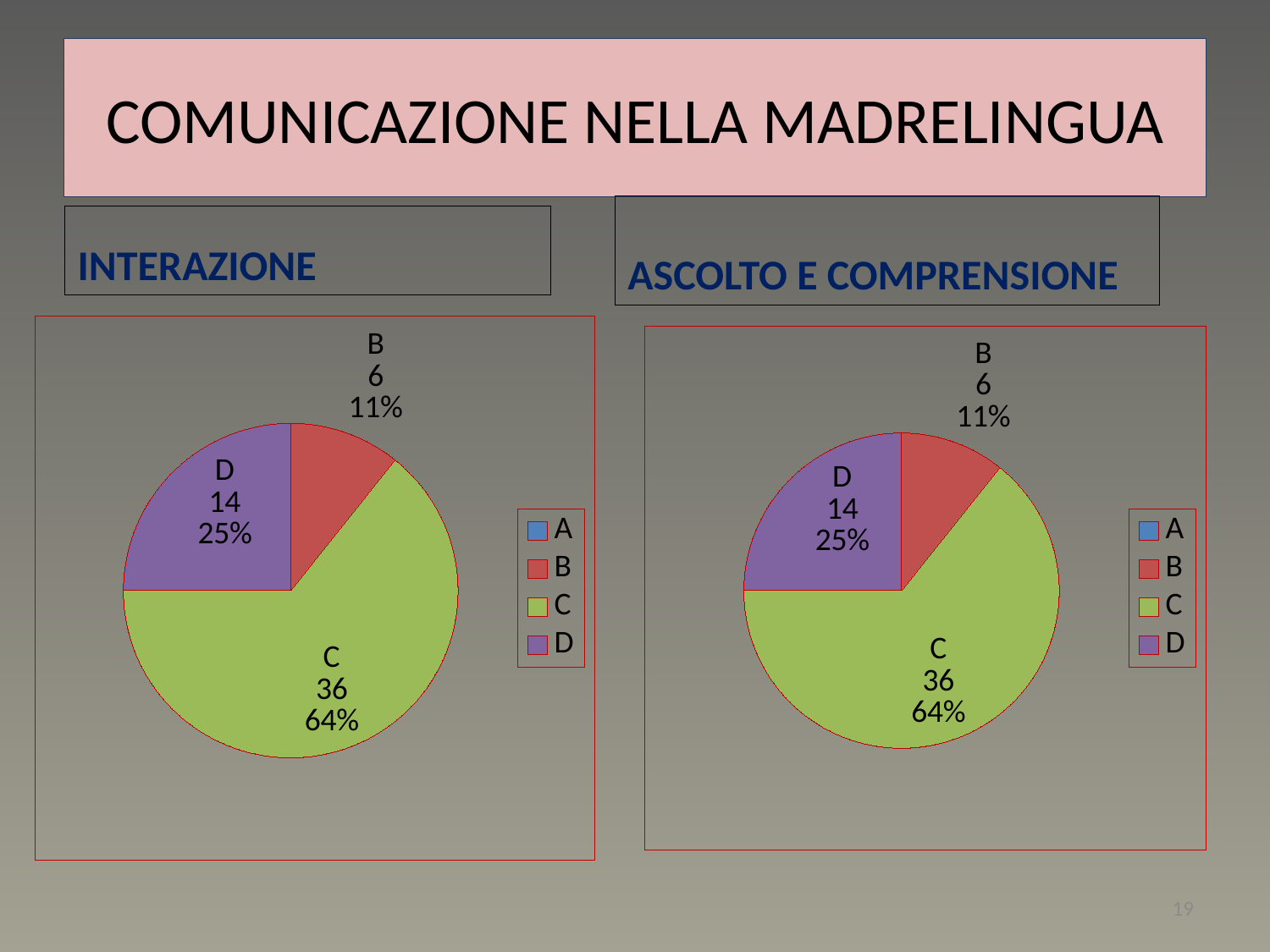

# COMUNICAZIONE NELLA MADRELINGUA
ASCOLTO E COMPRENSIONE
INTERAZIONE

### Chart

| Category | Vendite |
|---|---|
| A | 0.0 |
| B | 6.0 |
| C | 36.0 |
| D | 14.0 |

### Chart

| Category | Vendite |
|---|---|
| A | 0.0 |
| B | 6.0 |
| C | 36.0 |
| D | 14.0 |
19